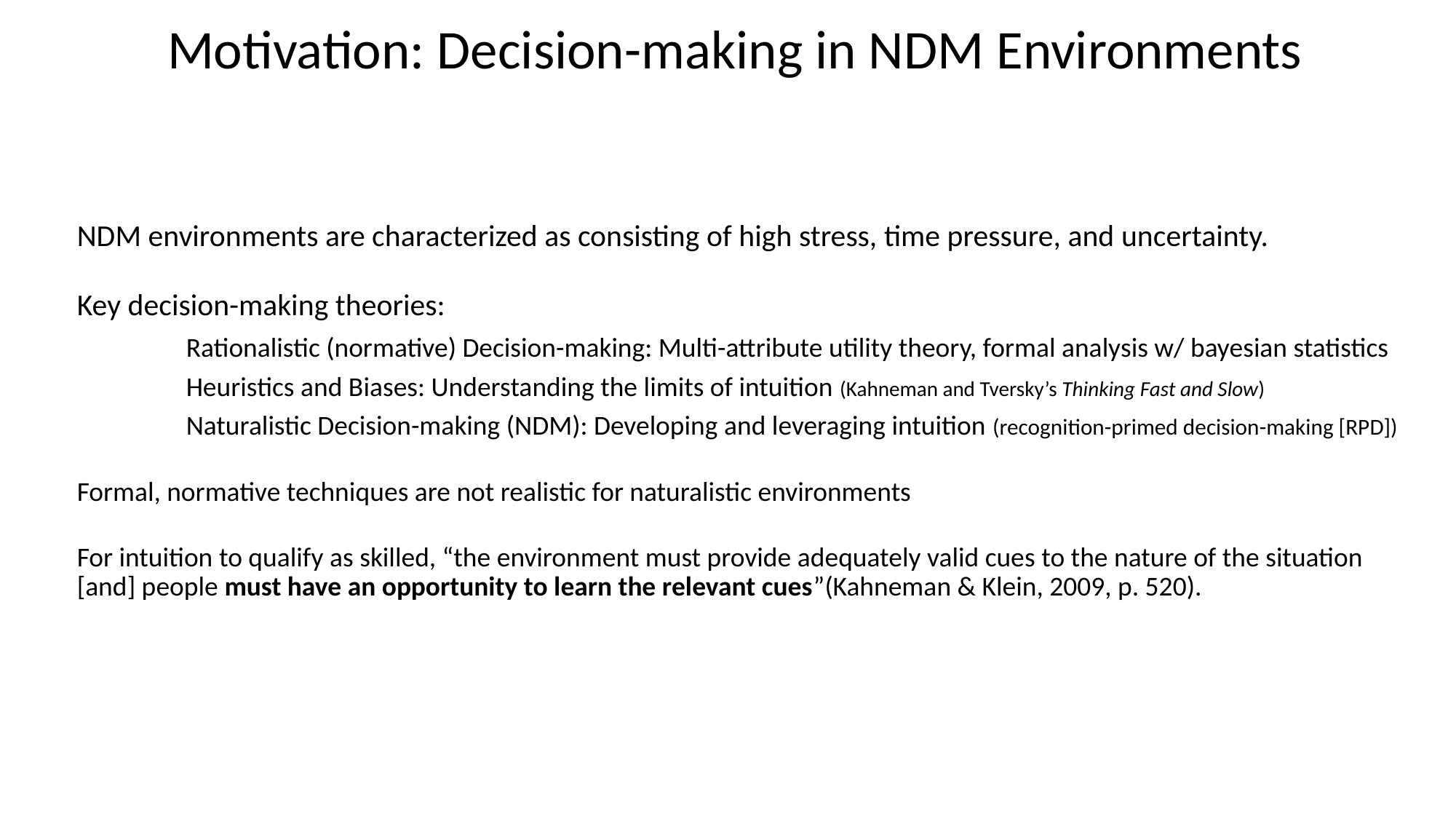

# Motivation: Decision-making in NDM Environments

NDM environments are characterized as consisting of high stress, time pressure, and uncertainty.
Key decision-making theories:
	Rationalistic (normative) Decision-making: Multi-attribute utility theory, formal analysis w/ bayesian statistics
	Heuristics and Biases: Understanding the limits of intuition (Kahneman and Tversky’s Thinking Fast and Slow)
	Naturalistic Decision-making (NDM): Developing and leveraging intuition (recognition-primed decision-making [RPD])
Formal, normative techniques are not realistic for naturalistic environments
For intuition to qualify as skilled, “the environment must provide adequately valid cues to the nature of the situation [and] people must have an opportunity to learn the relevant cues”(Kahneman & Klein, 2009, p. 520).